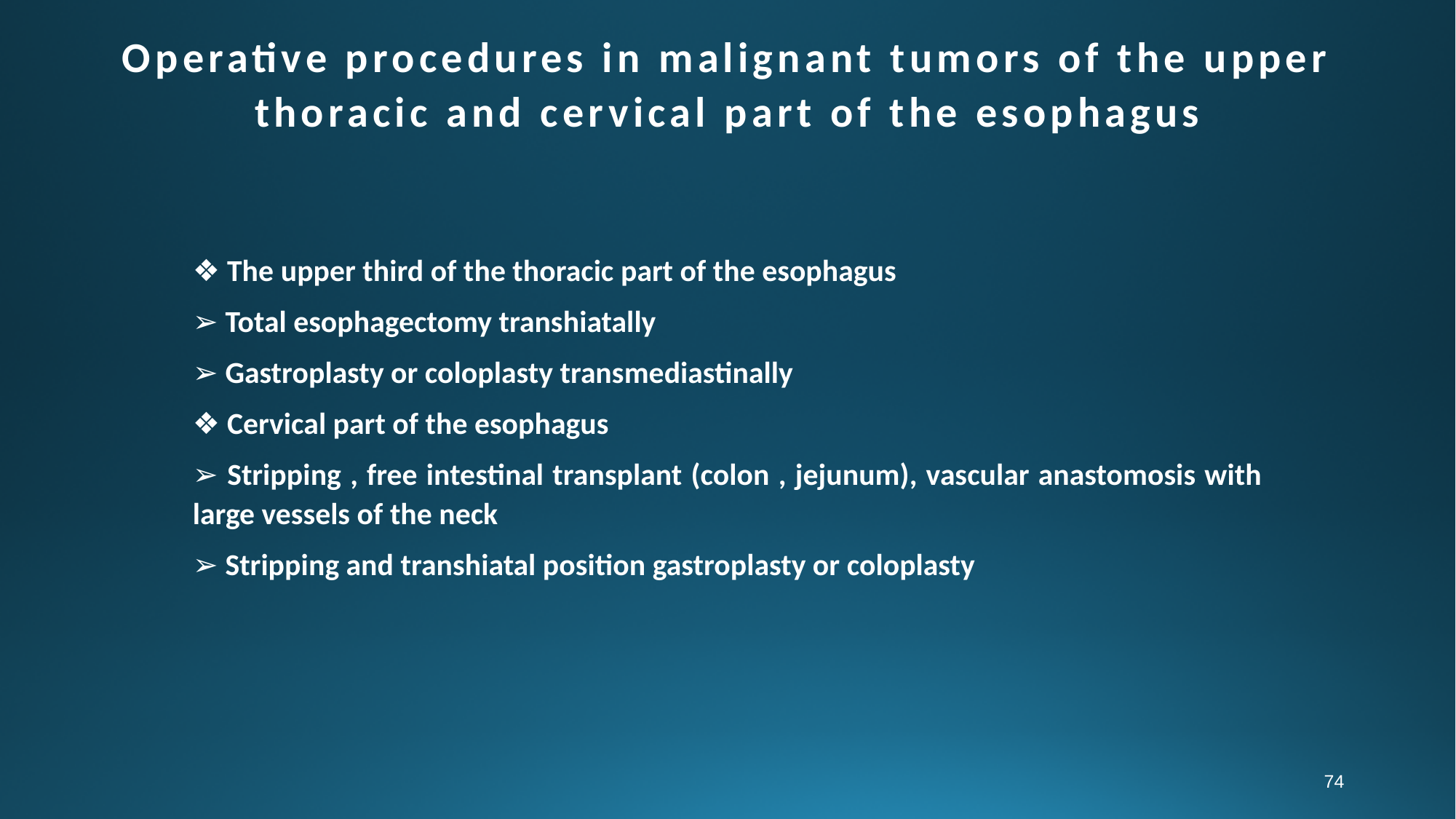

# Operative procedures in malignant tumors of the upper thoracic and cervical part of the esophagus
❖ The upper third of the thoracic part of the esophagus
➢ Total esophagectomy transhiatally
➢ Gastroplasty or coloplasty transmediastinally
❖ Cervical part of the esophagus
➢ Stripping , free intestinal transplant (colon , jejunum), vascular anastomosis with large vessels of the neck
➢ Stripping and transhiatal position gastroplasty or coloplasty
74